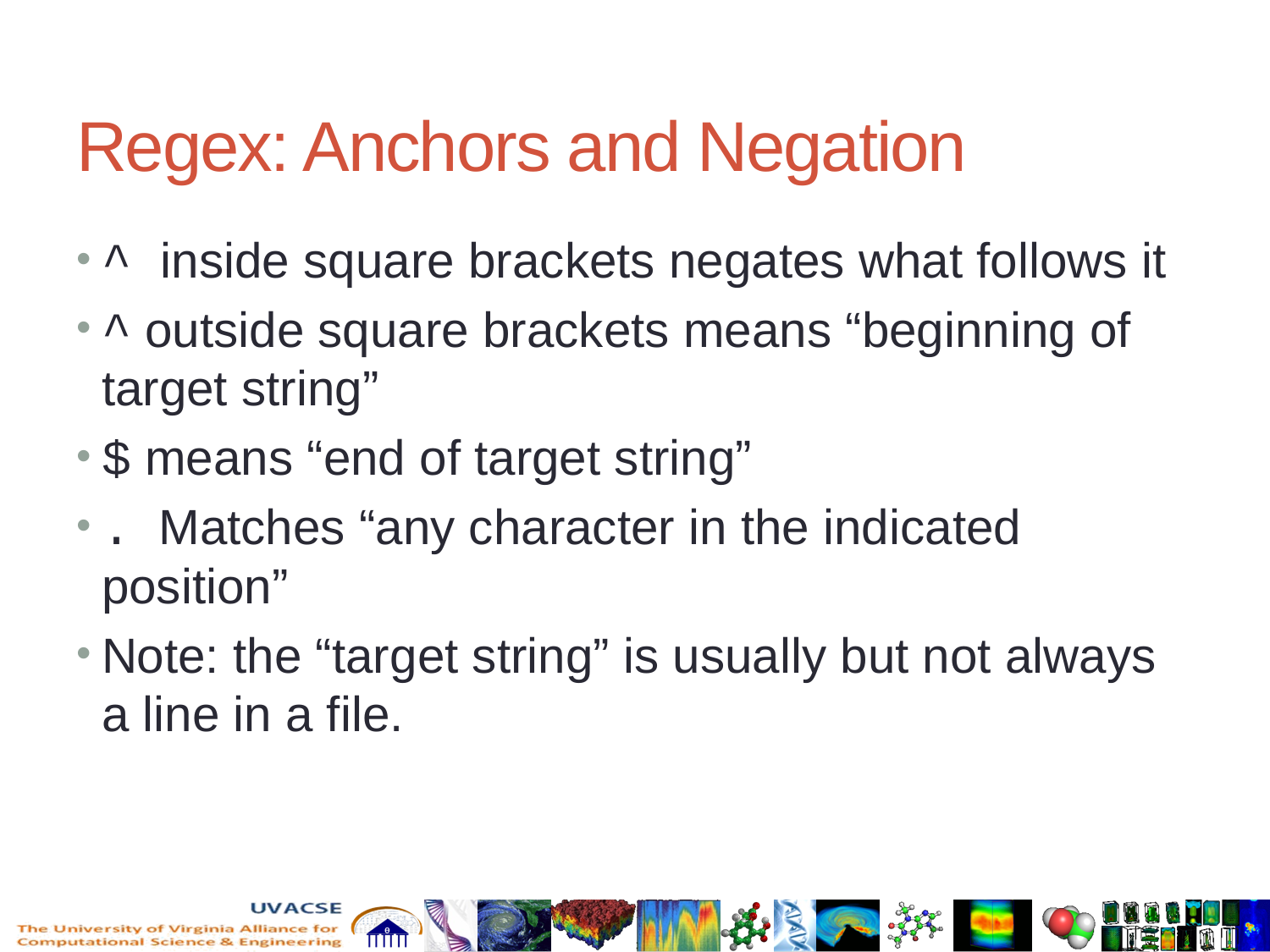

# Regex: Anchors and Negation
^ inside square brackets negates what follows it
^ outside square brackets means “beginning of target string”
$ means “end of target string”
.  Matches “any character in the indicated position”
Note: the “target string” is usually but not always a line in a file.